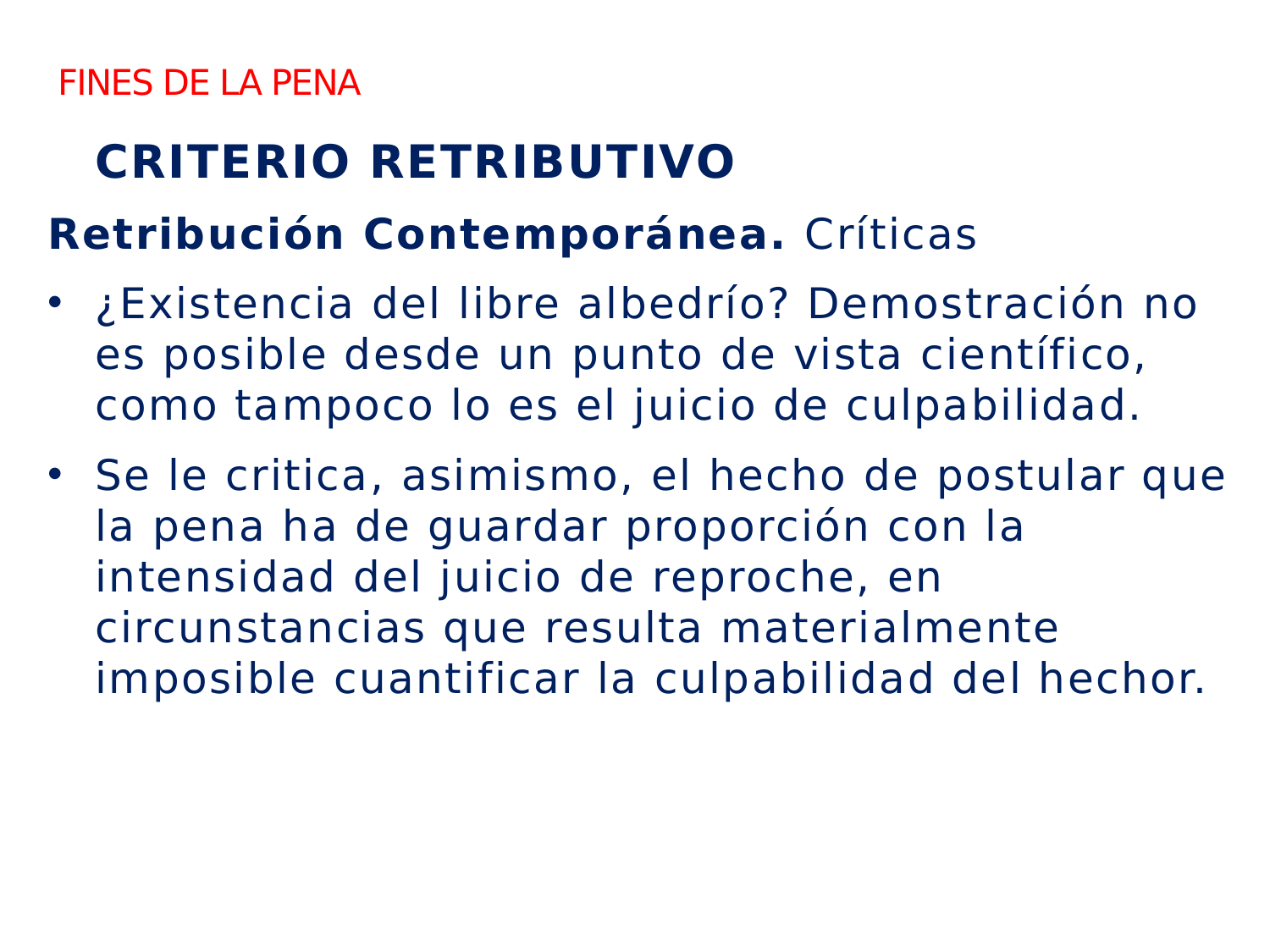

# FINES DE LA pena
CRITERIO RETRIBUTIVO
Retribución Contemporánea. Críticas
¿Existencia del libre albedrío? Demostración no es posible desde un punto de vista científico, como tampoco lo es el juicio de culpabilidad.
Se le critica, asimismo, el hecho de postular que la pena ha de guardar proporción con la intensidad del juicio de reproche, en circunstancias que resulta materialmente imposible cuantificar la culpabilidad del hechor.
12
Sebastian Valenzuela A. /El Salvador /Marzo 2013